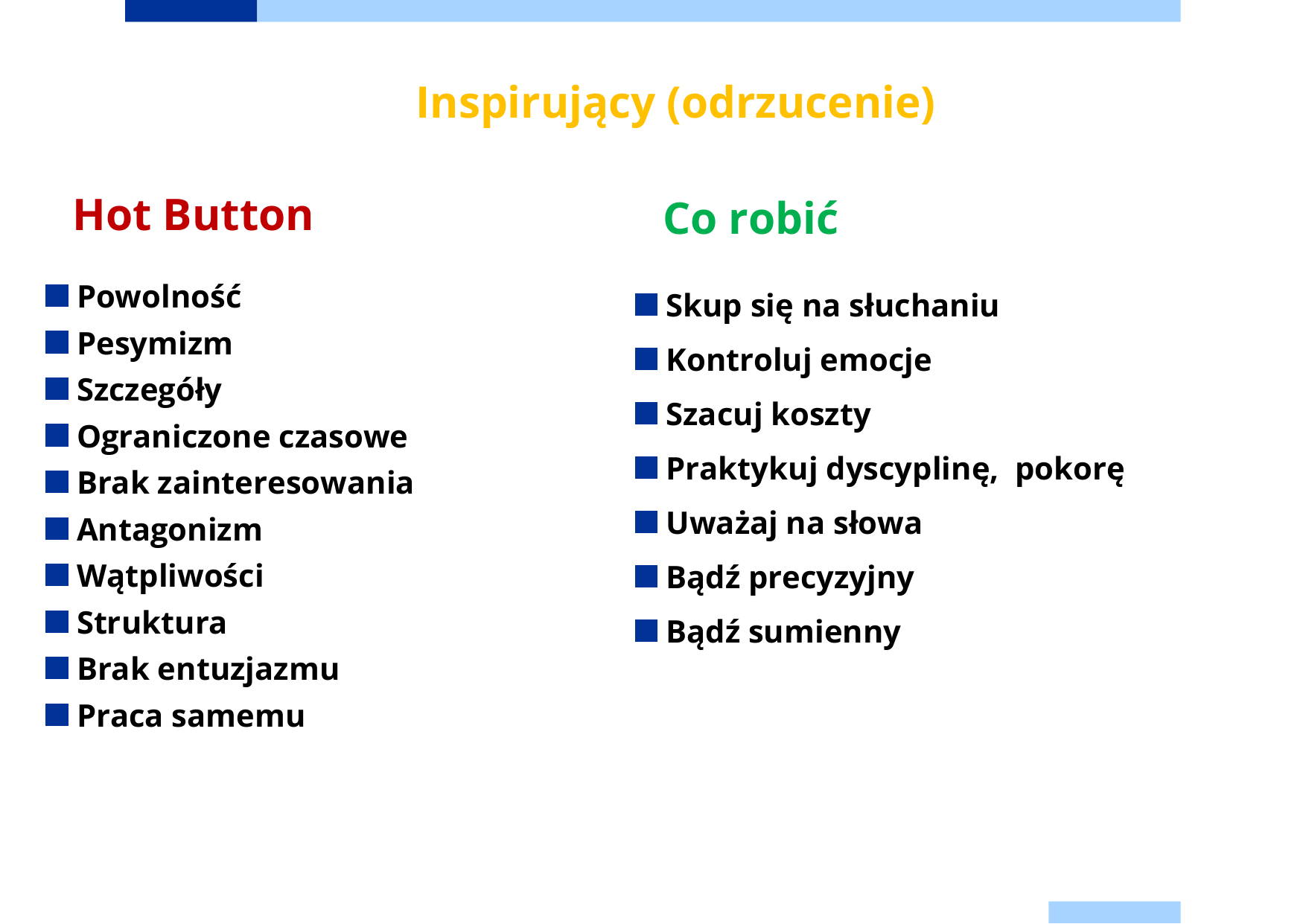

# Inspirujący (odrzucenie)
Hot Button
Co robić
Powolność
Pesymizm
Szczegóły
Ograniczone czasowe
Brak zainteresowania
Antagonizm
Wątpliwości
Struktura
Brak entuzjazmu
Praca samemu

Skup się na słuchaniu
Kontroluj emocje
Szacuj koszty
Praktykuj dyscyplinę,  pokorę
Uważaj na słowa
Bądź precyzyjny
Bądź sumienny